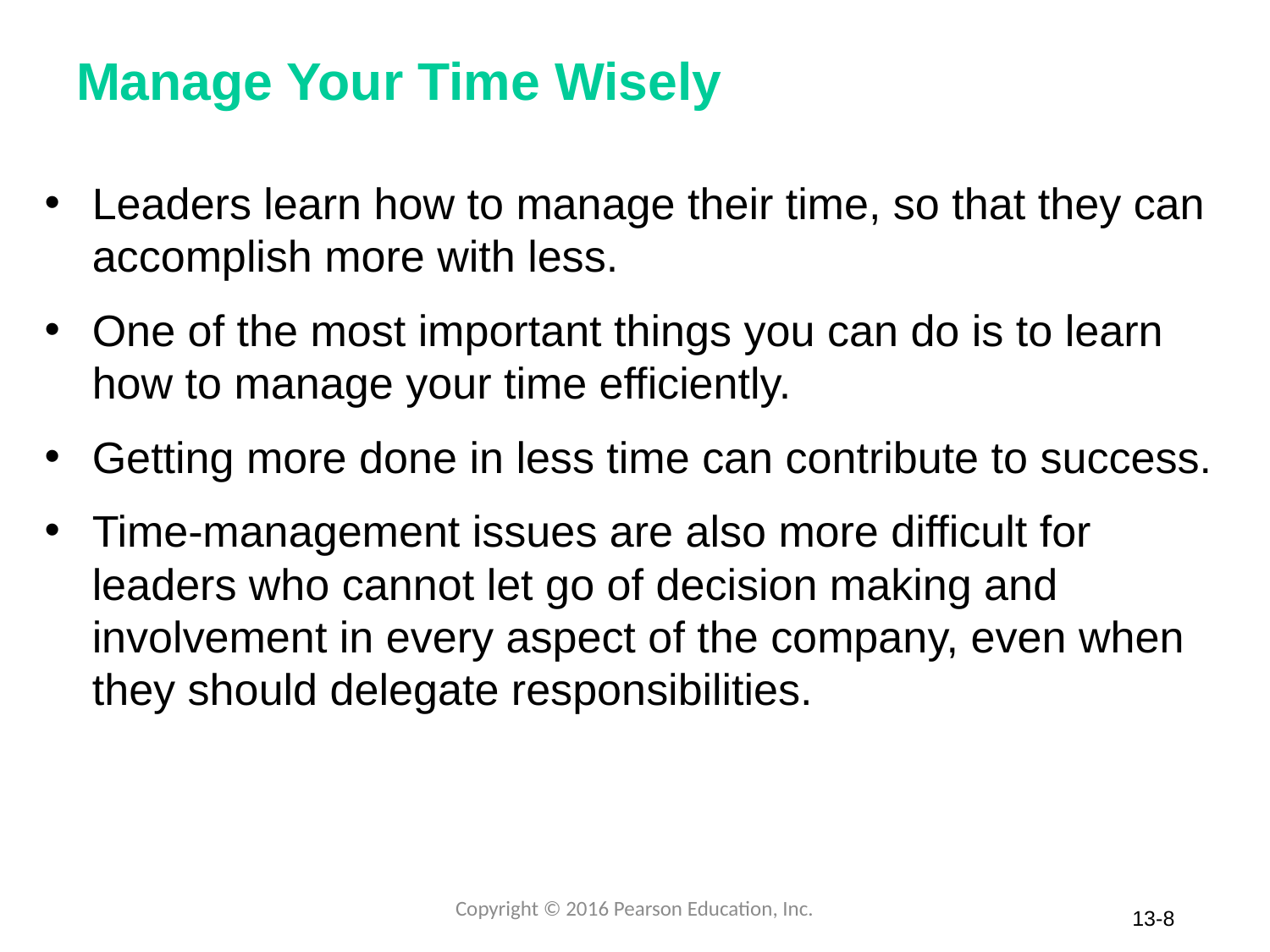

# Manage Your Time Wisely
Leaders learn how to manage their time, so that they can accomplish more with less.

One of the most important things you can do is to learn how to manage your time efficiently.

Getting more done in less time can contribute to success.

Time-management issues are also more difficult for leaders who cannot let go of decision making and involvement in every aspect of the company, even when they should delegate responsibilities.
Copyright © 2016 Pearson Education, Inc.